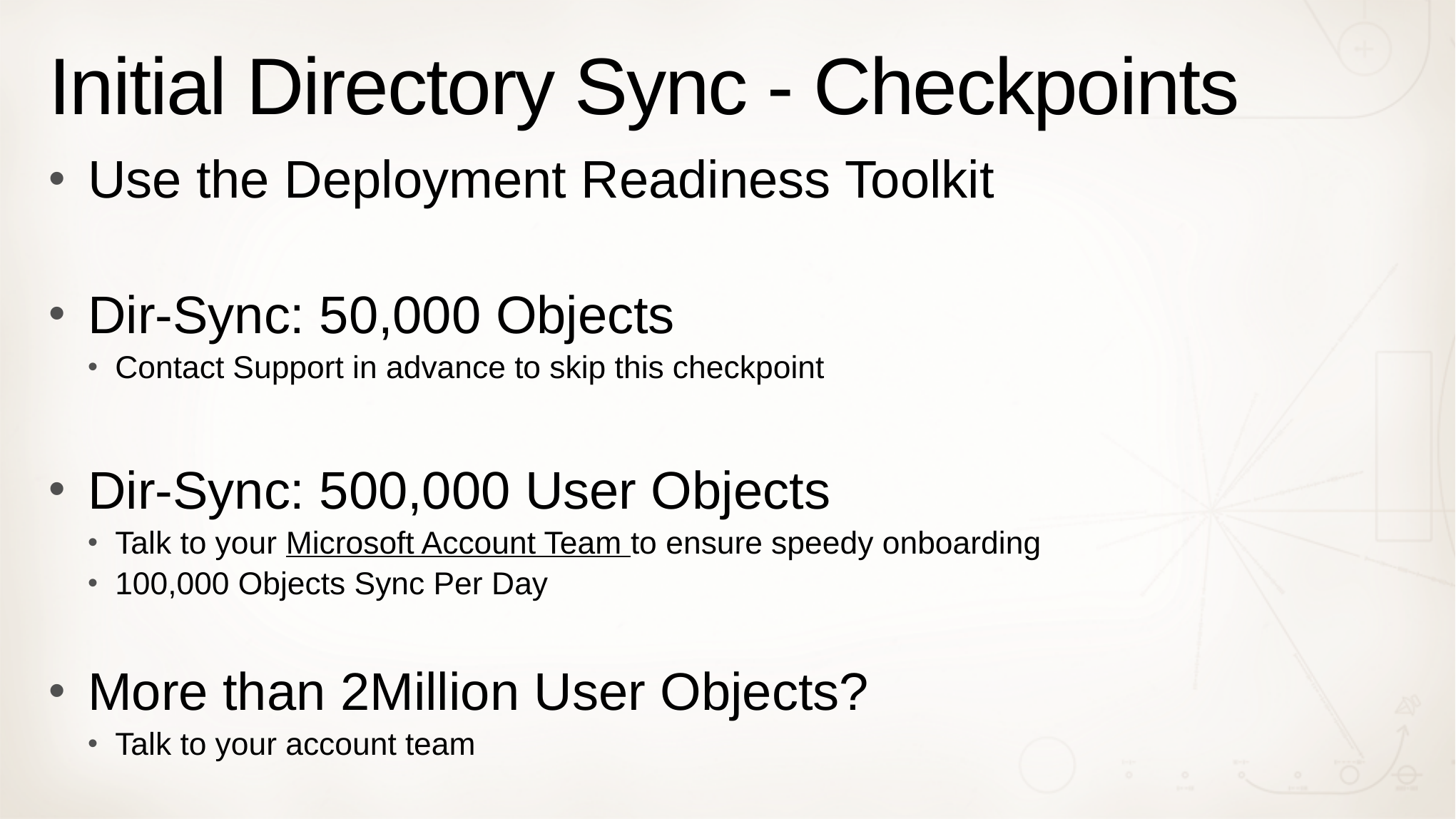

# Initial Directory Sync - Checkpoints
Use the Deployment Readiness Toolkit

Dir-Sync: 50,000 Objects
Contact Support in advance to skip this checkpoint

Dir-Sync: 500,000 User Objects
Talk to your Microsoft Account Team to ensure speedy onboarding
100,000 Objects Sync Per Day

More than 2Million User Objects?
Talk to your account team